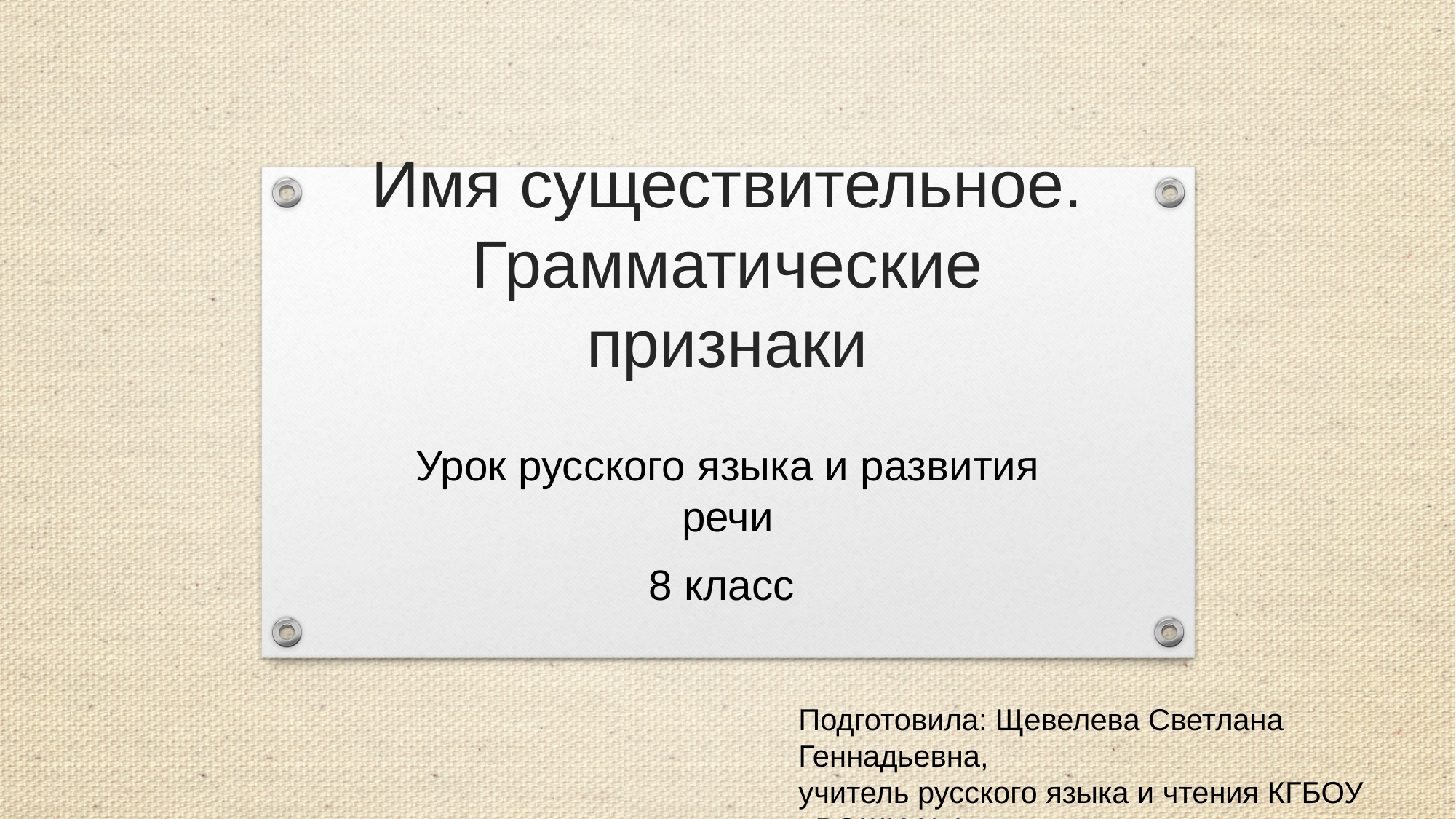

# Имя существительное. Грамматические признаки
Урок русского языка и развития речи
8 класс

Подготовила: Щевелева Светлана Геннадьевна,
учитель русского языка и чтения КГБОУ «РОШИ №1»